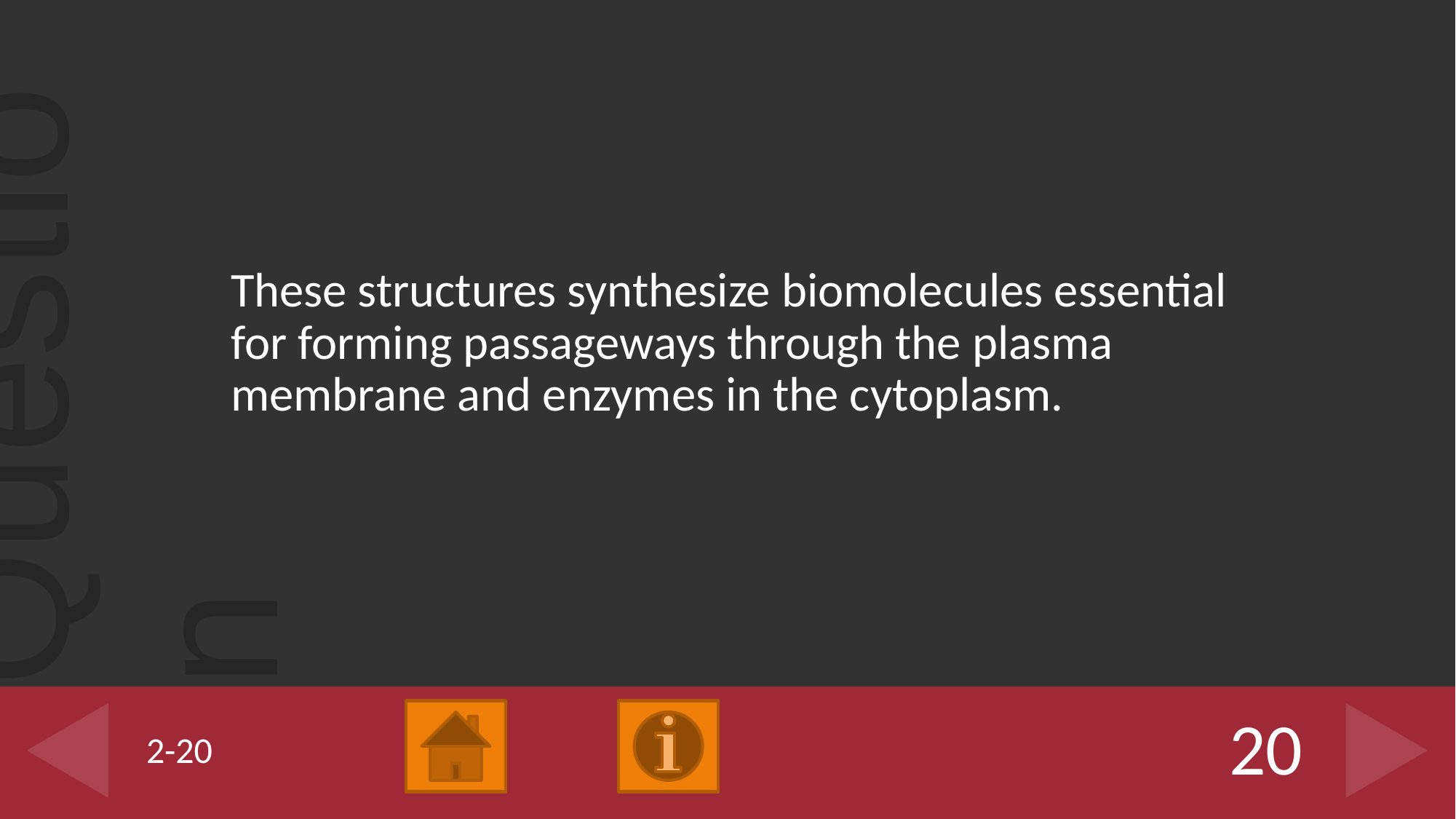

These structures synthesize biomolecules essential for forming passageways through the plasma membrane and enzymes in the cytoplasm.

# 2-20
20